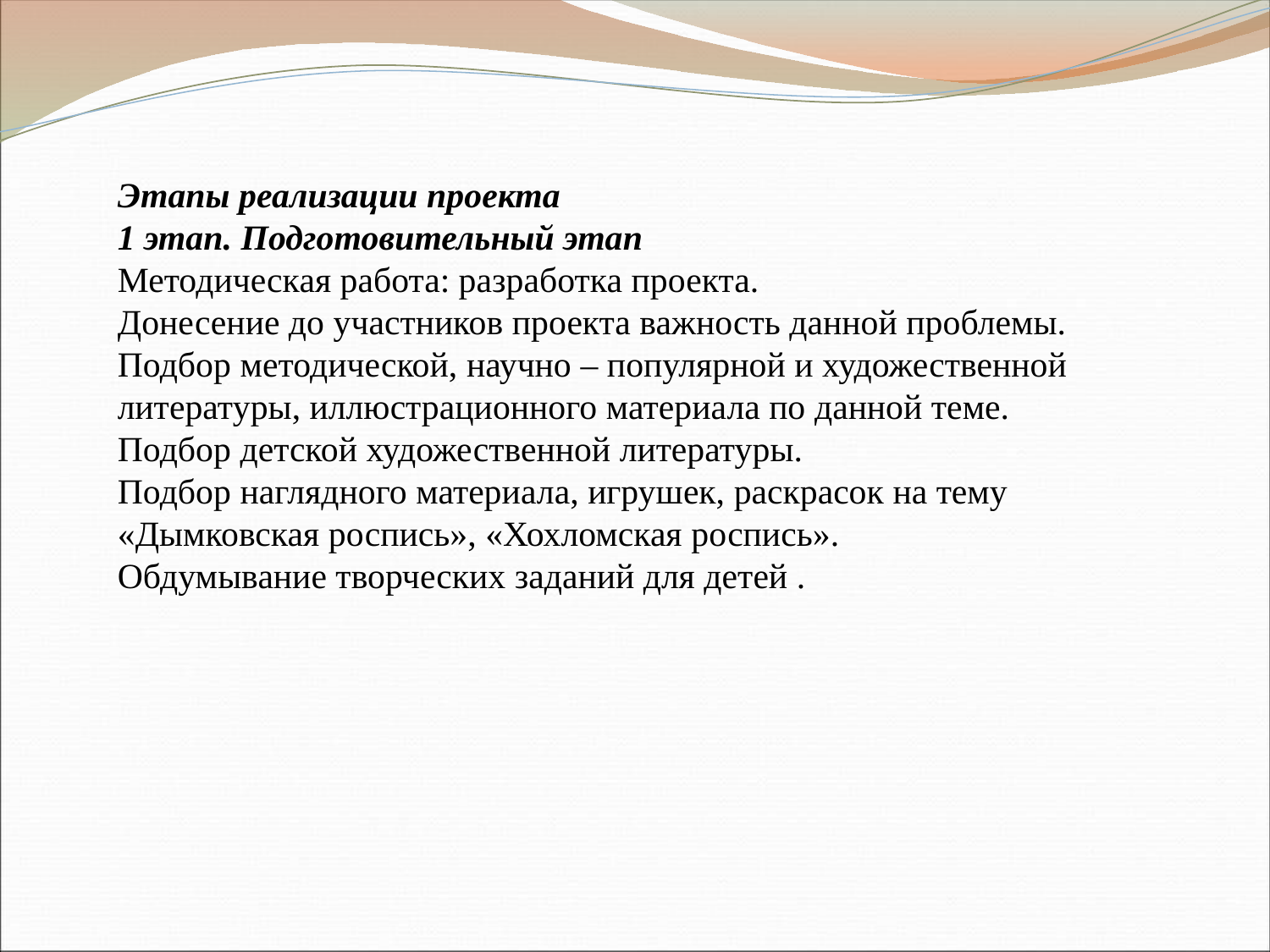

Этапы реализации проекта
1 этап. Подготовительный этап
Методическая работа: разработка проекта.
Донесение до участников проекта важность данной проблемы.
Подбор методической, научно – популярной и художественной литературы, иллюстрационного материала по данной теме.
Подбор детской художественной литературы.
Подбор наглядного материала, игрушек, раскрасок на тему «Дымковская роспись», «Хохломская роспись».
Обдумывание творческих заданий для детей .